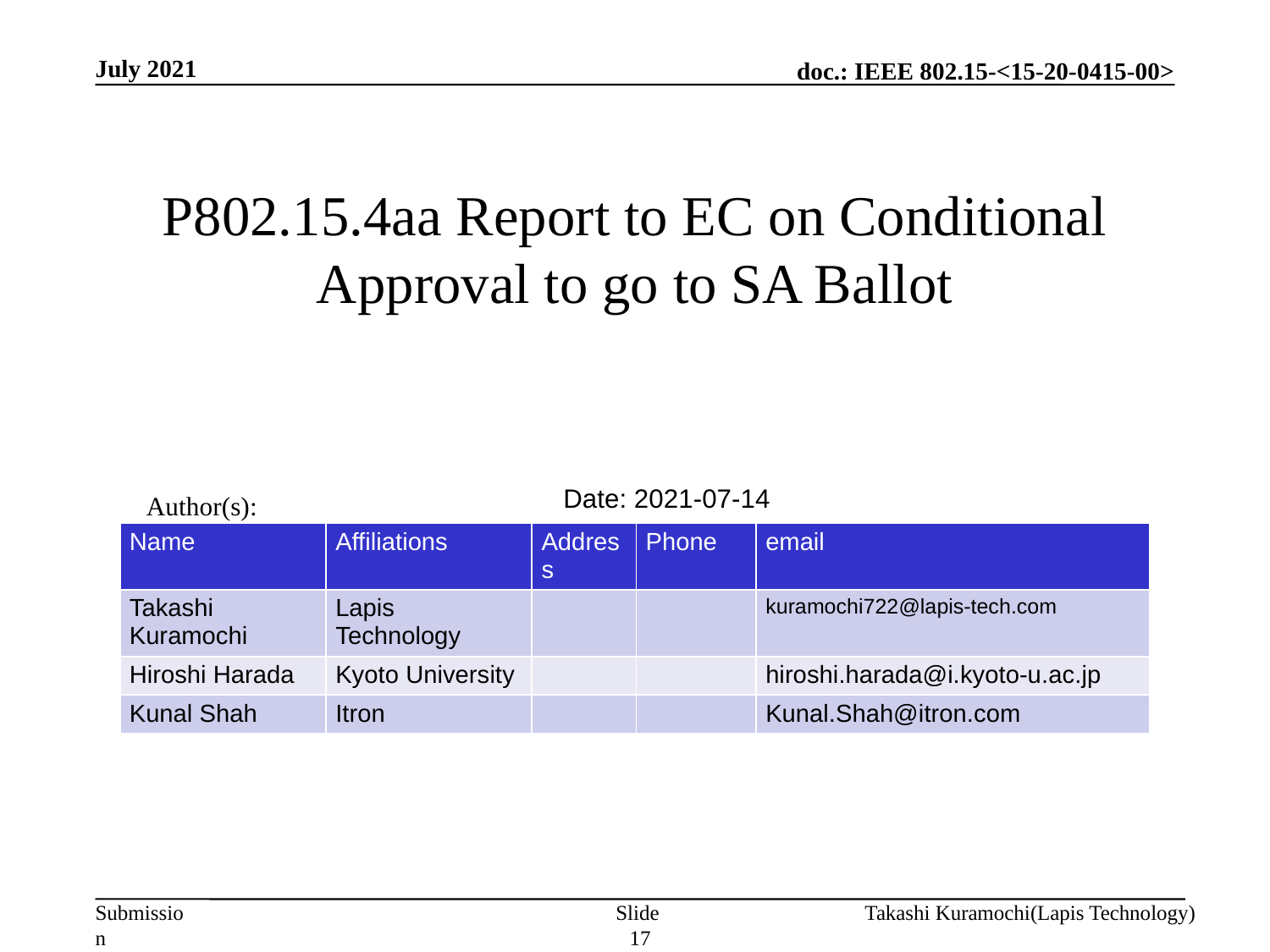

July 2021
# P802.15.4aa Report to EC on Conditional Approval to go to SA Ballot
Date: 2021-07-14
Author(s):
| Name | Affiliations | Address | Phone | email |
| --- | --- | --- | --- | --- |
| Takashi Kuramochi | Lapis Technology |  |  | kuramochi722@lapis-tech.com |
| Hiroshi Harada | Kyoto University |  |  | hiroshi.harada@i.kyoto-u.ac.jp |
| Kunal Shah | Itron |  |  | Kunal.Shah@itron.com |
Slide 17
Takashi Kuramochi(Lapis Technology)